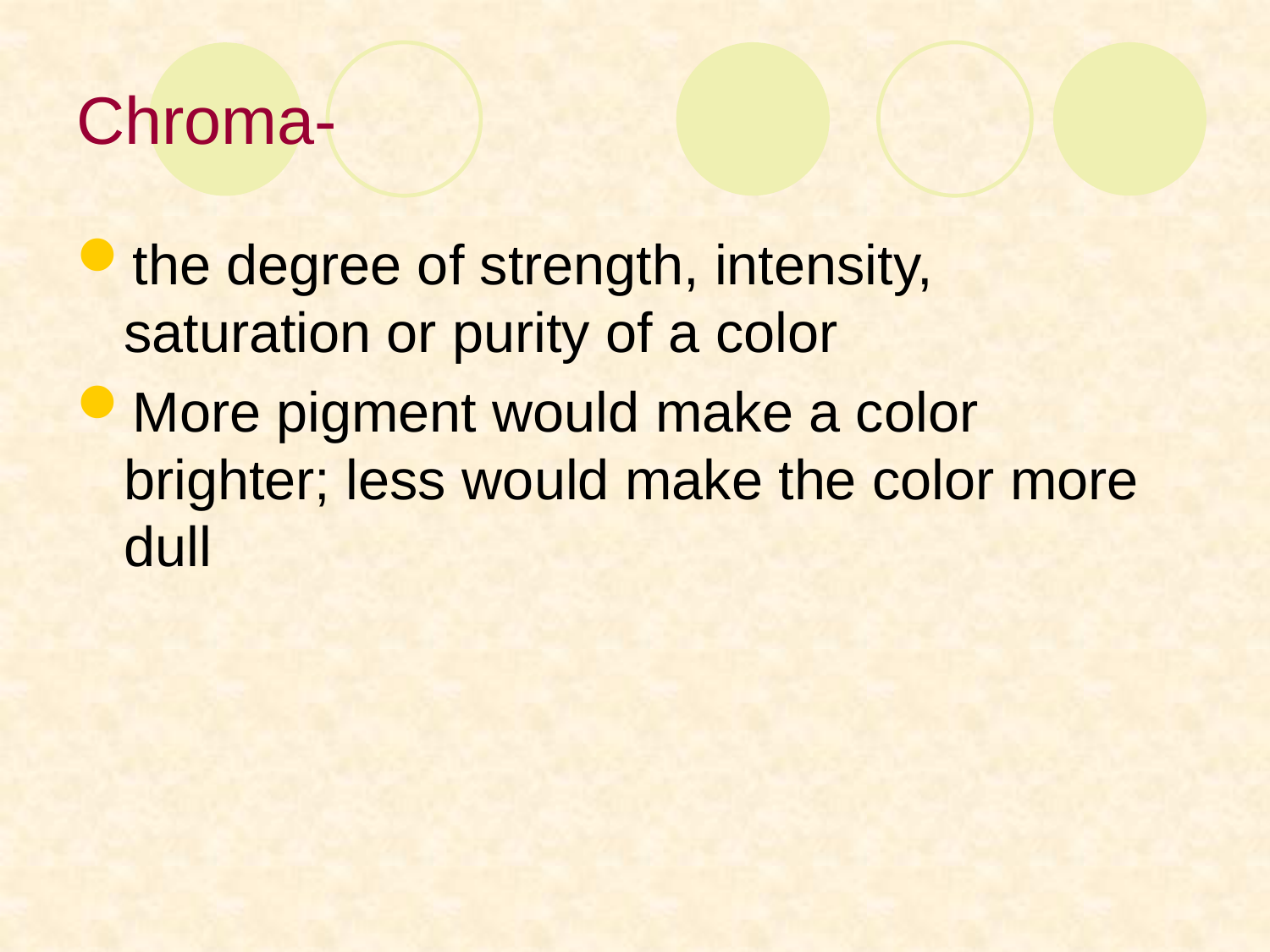

# Chroma-
the degree of strength, intensity, saturation or purity of a color
More pigment would make a color brighter; less would make the color more dull